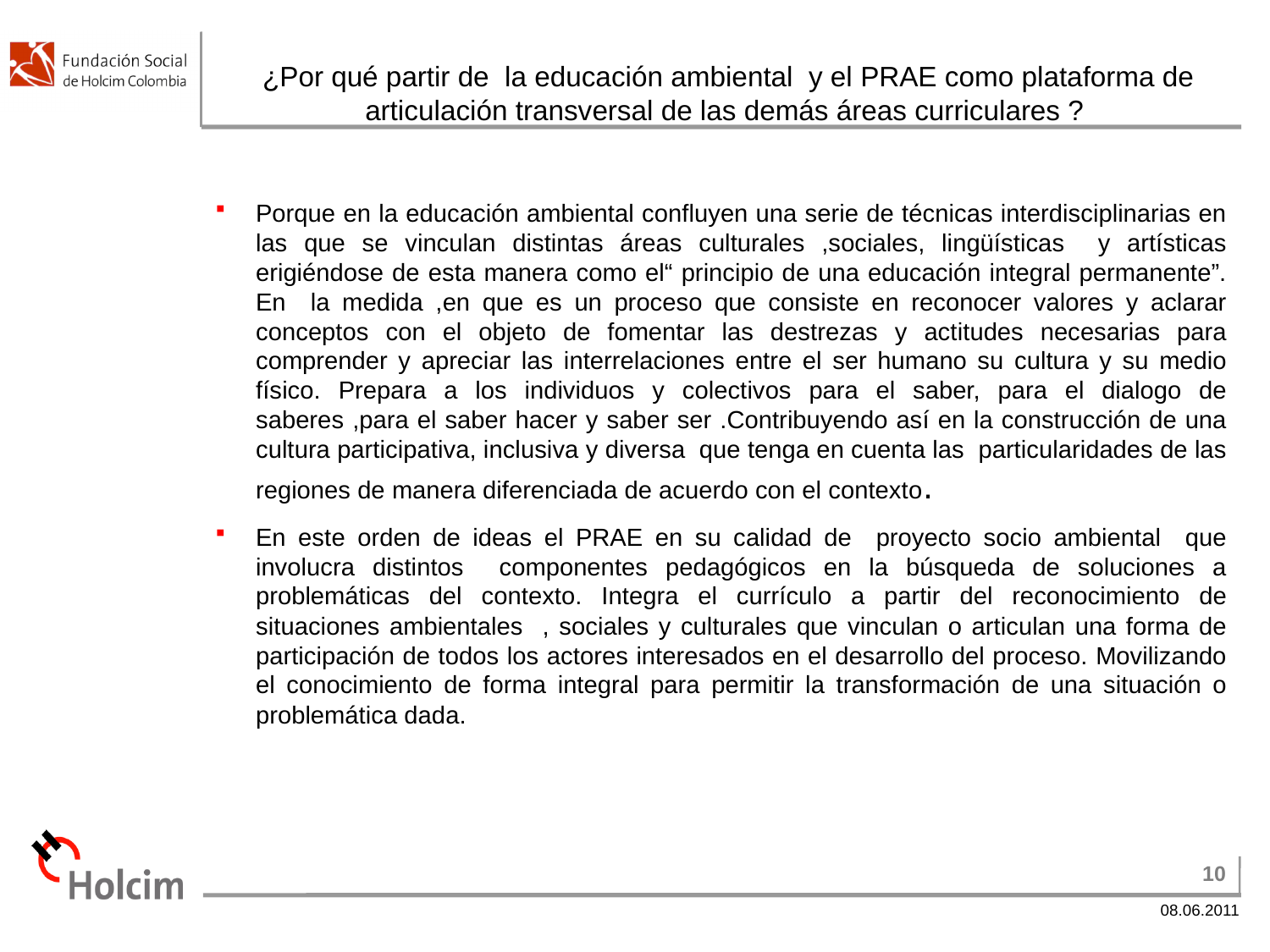

# ¿Por qué partir de  la educación ambiental  y el PRAE como plataforma de articulación transversal de las demás áreas curriculares ?

Porque en la educación ambiental confluyen una serie de técnicas interdisciplinarias en las que se vinculan distintas áreas culturales ,sociales, lingüísticas  y artísticas erigiéndose de esta manera como el“ principio de una educación integral permanente”. En  la medida ,en que es un proceso que consiste en reconocer valores y aclarar conceptos con el objeto de fomentar las destrezas y actitudes necesarias para comprender y apreciar las interrelaciones entre el ser humano su cultura y su medio físico. Prepara a los individuos y colectivos para el saber, para el dialogo de saberes ,para el saber hacer y saber ser .Contribuyendo así en la construcción de una cultura participativa, inclusiva y diversa  que tenga en cuenta las  particularidades de las regiones de manera diferenciada de acuerdo con el contexto.
En este orden de ideas el PRAE en su calidad de  proyecto socio ambiental  que involucra distintos  componentes pedagógicos en la búsqueda de soluciones a problemáticas del contexto. Integra el currículo a partir del reconocimiento de situaciones ambientales  , sociales y culturales que vinculan o articulan una forma de participación de todos los actores interesados en el desarrollo del proceso. Movilizando el conocimiento de forma integral para permitir la transformación de una situación o problemática dada.